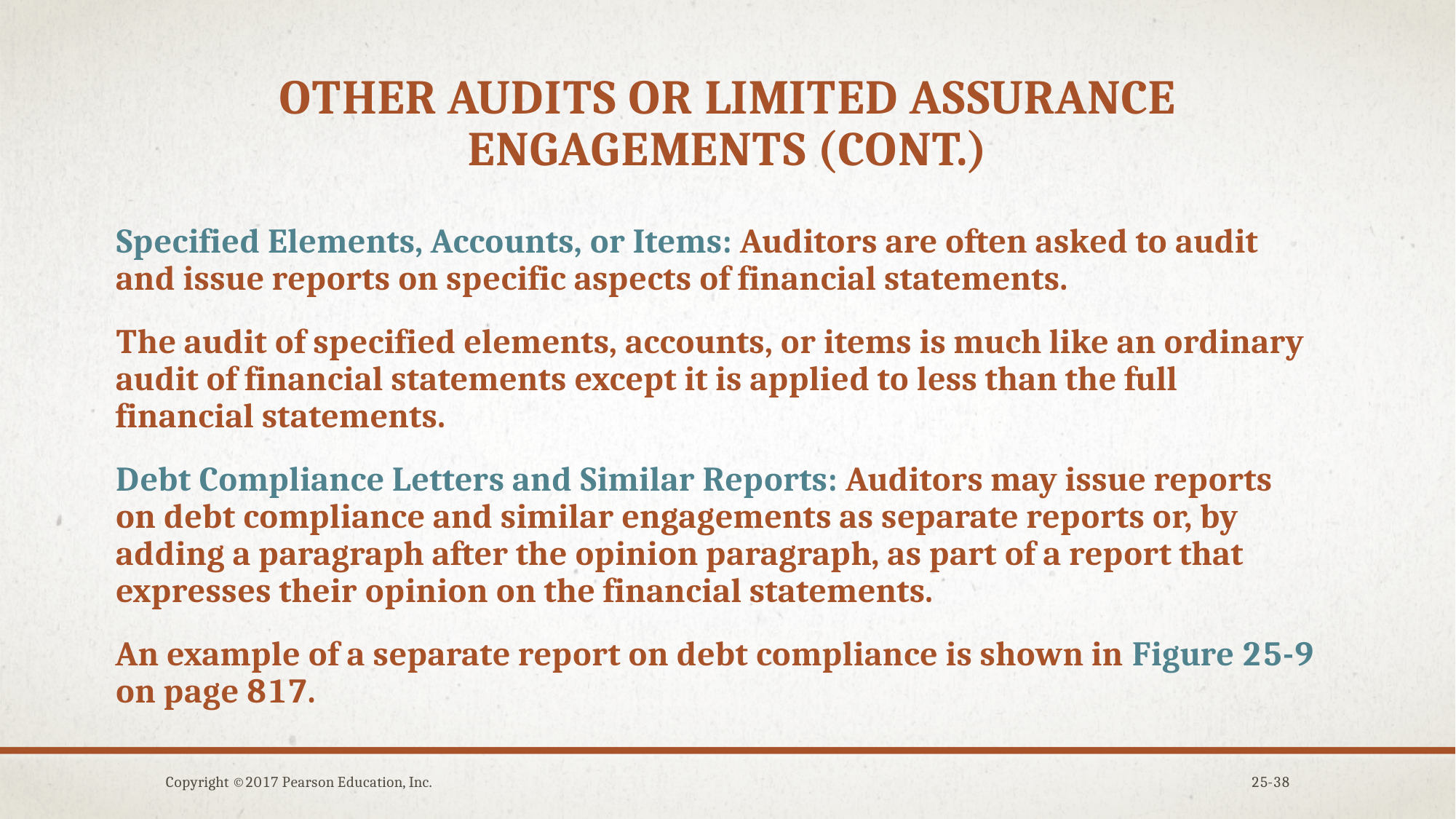

# Other audits or limited assurance engagements (cont.)
Specified Elements, Accounts, or Items: Auditors are often asked to audit and issue reports on specific aspects of financial statements.
The audit of specified elements, accounts, or items is much like an ordinary audit of financial statements except it is applied to less than the full financial statements.
Debt Compliance Letters and Similar Reports: Auditors may issue reports on debt compliance and similar engagements as separate reports or, by adding a paragraph after the opinion paragraph, as part of a report that expresses their opinion on the financial statements.
An example of a separate report on debt compliance is shown in Figure 25-9 on page 817.
Copyright ©2017 Pearson Education, Inc.
25-38